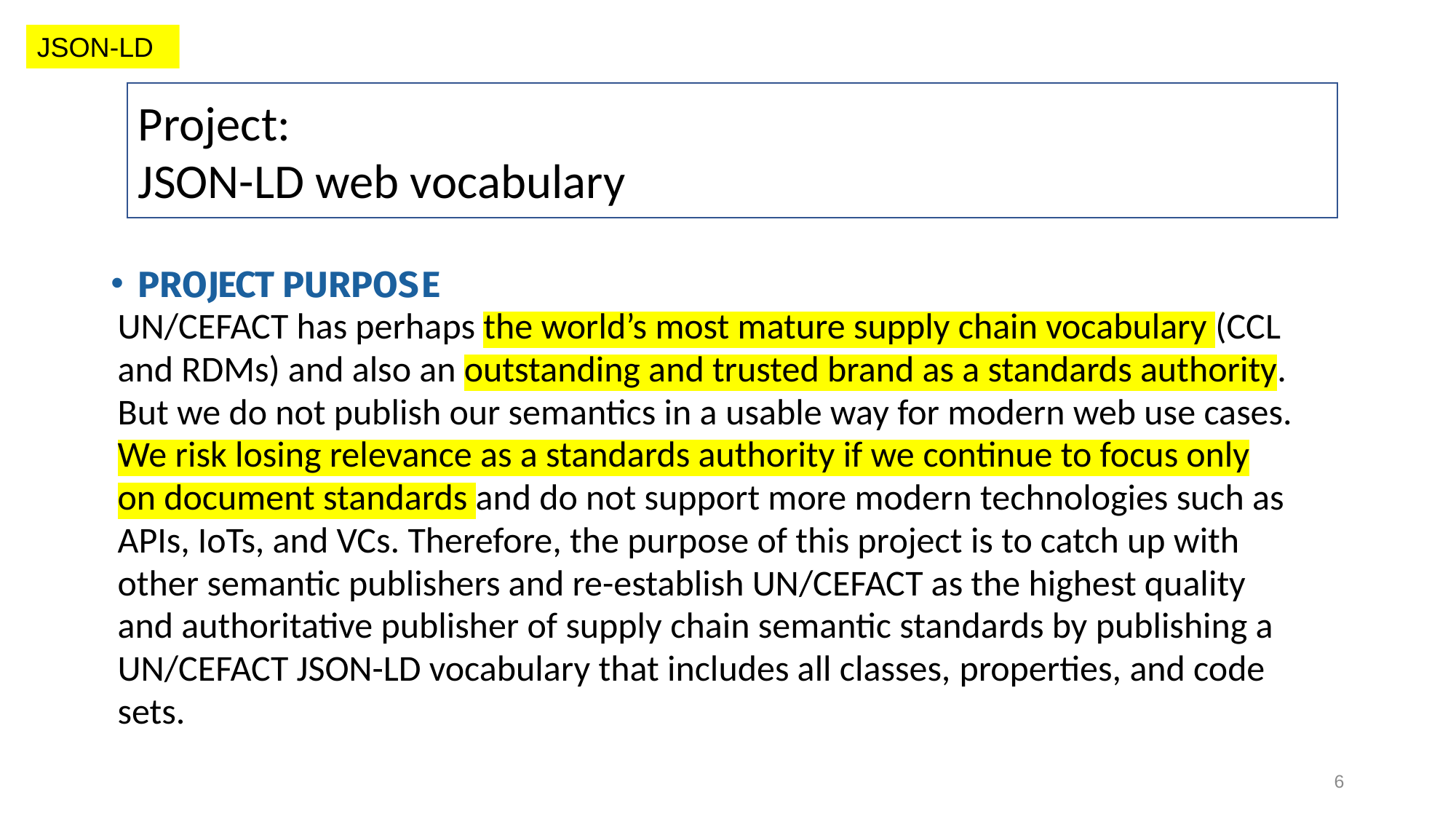

JSON-LD
Project:
JSON-LD web vocabulary
PROJECT PURPOSE
UN/CEFACT has perhaps the world’s most mature supply chain vocabulary (CCL and RDMs) and also an outstanding and trusted brand as a standards authority. But we do not publish our semantics in a usable way for modern web use cases. We risk losing relevance as a standards authority if we continue to focus only on document standards and do not support more modern technologies such as APIs, IoTs, and VCs. Therefore, the purpose of this project is to catch up with other semantic publishers and re-establish UN/CEFACT as the highest quality and authoritative publisher of supply chain semantic standards by publishing a UN/CEFACT JSON-LD vocabulary that includes all classes, properties, and code sets.

6